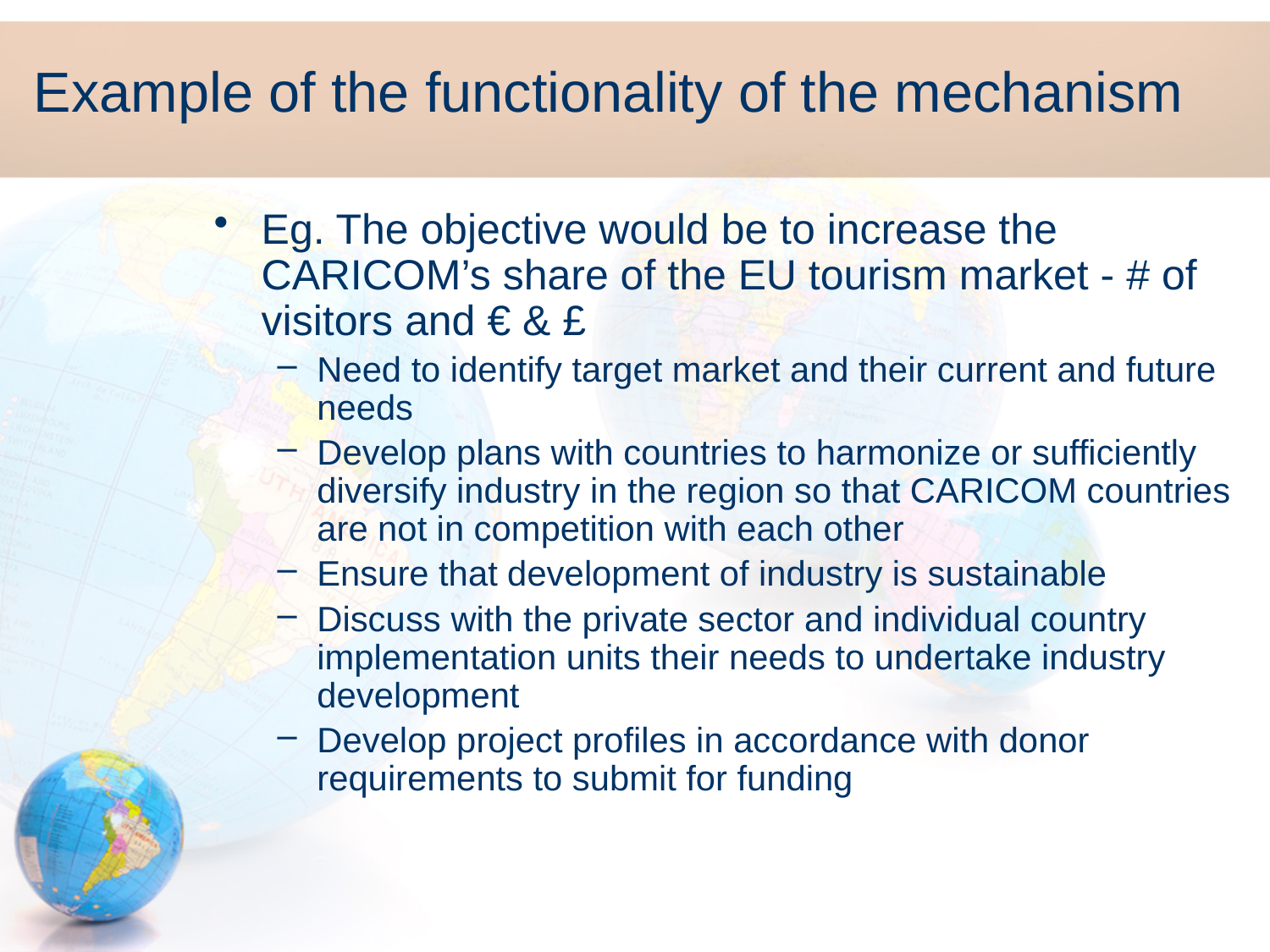

# Example of the functionality of the mechanism
Eg. The objective would be to increase the CARICOM’s share of the EU tourism market - # of visitors and € & £
Need to identify target market and their current and future needs
Develop plans with countries to harmonize or sufficiently diversify industry in the region so that CARICOM countries are not in competition with each other
Ensure that development of industry is sustainable
Discuss with the private sector and individual country implementation units their needs to undertake industry development
Develop project profiles in accordance with donor requirements to submit for funding